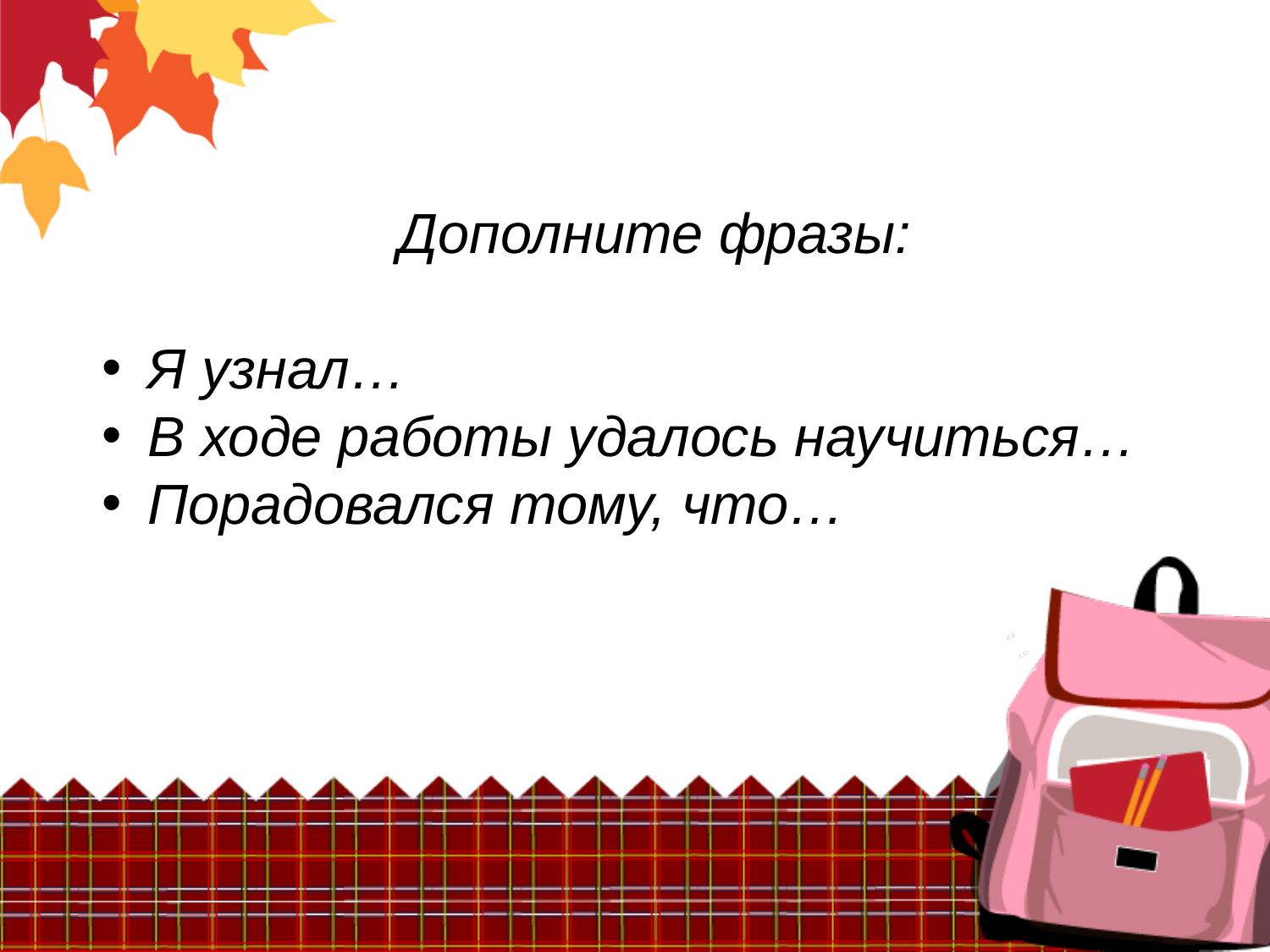

Дополните фразы:

 Я узнал…
 В ходе работы удалось научиться…
 Порадовался тому, что…